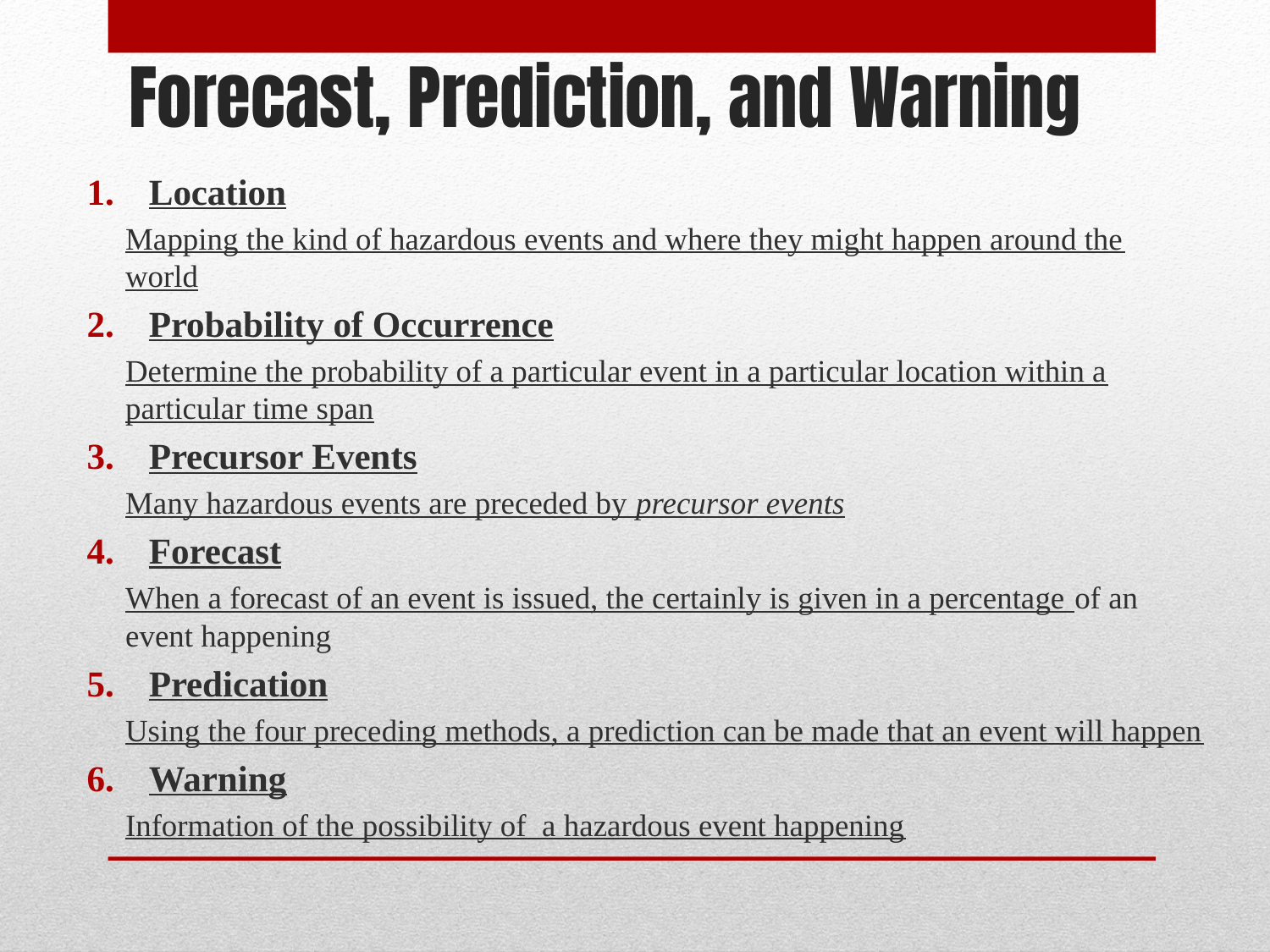

Forecast, Prediction, and Warning
Location
Mapping the kind of hazardous events and where they might happen around the world
Probability of Occurrence
Determine the probability of a particular event in a particular location within a particular time span
Precursor Events
Many hazardous events are preceded by precursor events
Forecast
When a forecast of an event is issued, the certainly is given in a percentage of an event happening
Predication
Using the four preceding methods, a prediction can be made that an event will happen
Warning
Information of the possibility of  a hazardous event happening